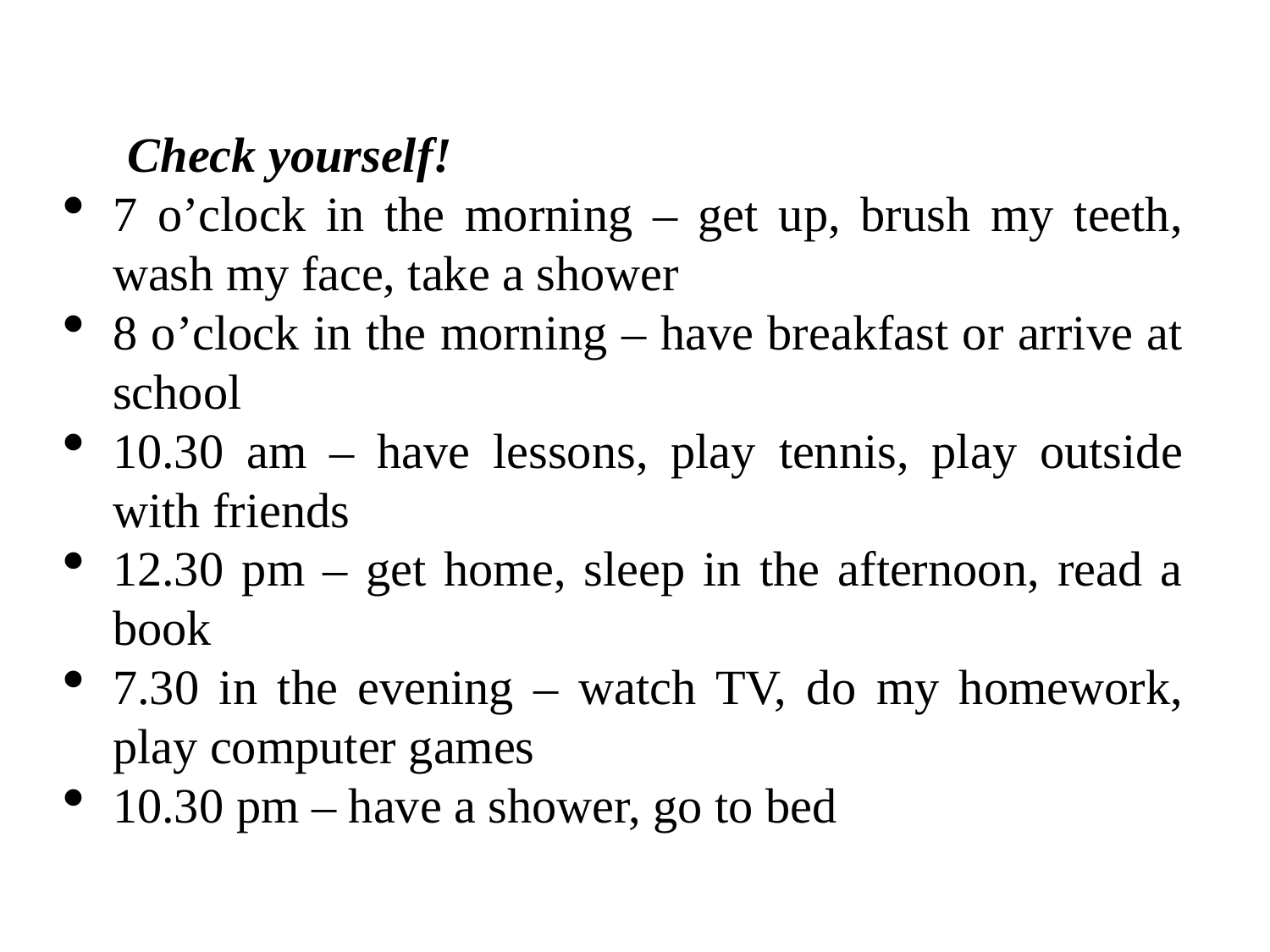

Check yourself!
7 o’clock in the morning – get up, brush my teeth, wash my face, take a shower
8 o’clock in the morning – have breakfast or arrive at school
10.30 am – have lessons, play tennis, play outside with friends
12.30 pm – get home, sleep in the afternoon, read a book
7.30 in the evening – watch TV, do my homework, play computer games
10.30 pm – have a shower, go to bed